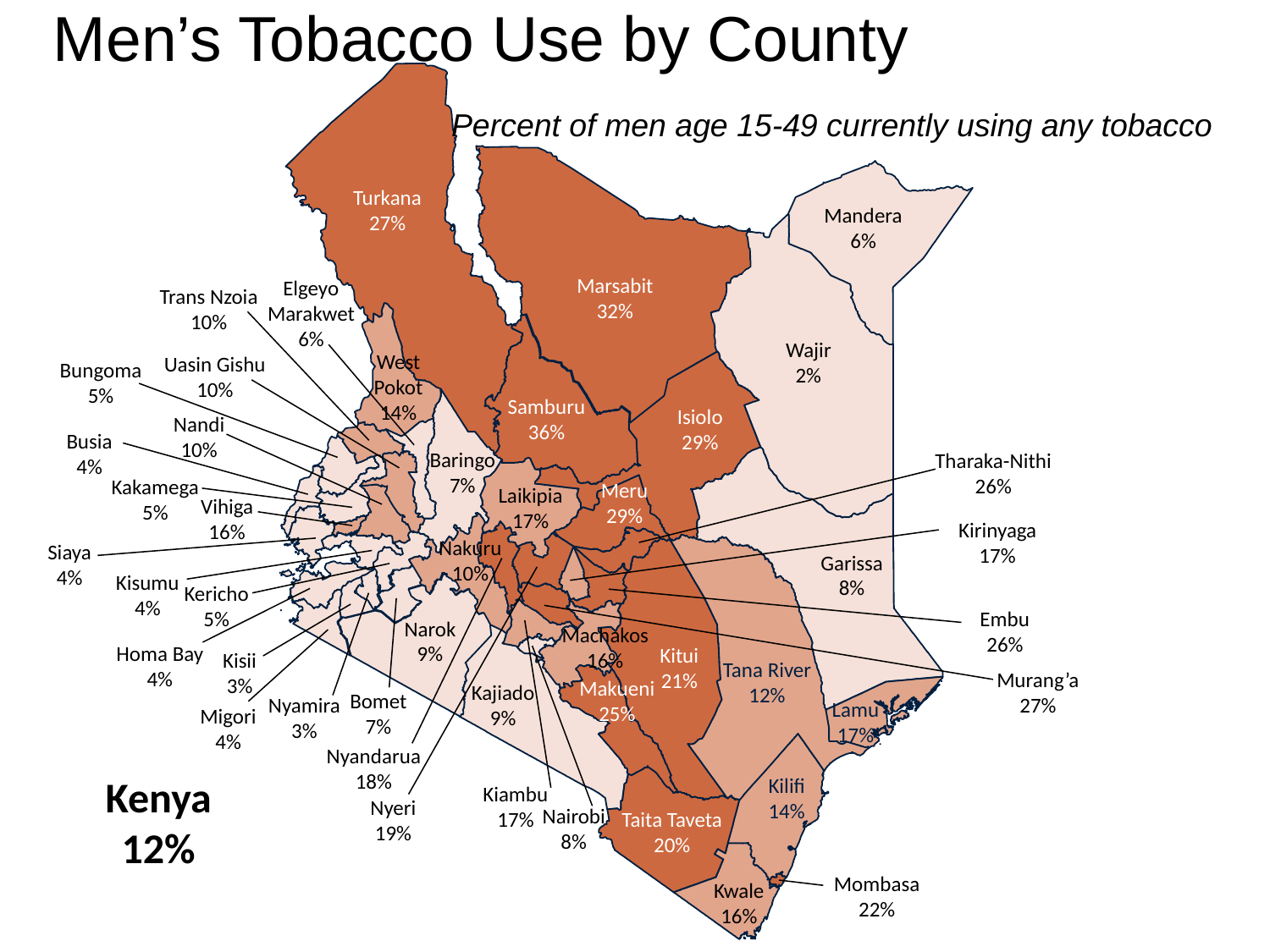

Men’s Tobacco Use by County

Percent of men age 15-49 currently using any tobacco

Turkana
27%
Mandera
6%

Marsabit
32%
Elgeyo Marakwet
6%
Trans Nzoia
10%

Wajir
2%
West Pokot
14%
Uasin Gishu
10%
Bungoma
5%

Samburu
36%

Isiolo
29%
Nandi
10%

Busia
4%

Baringo
7%
Tharaka-Nithi
26%

Kakamega
5%
Meru
29%

Laikipia
17%

Vihiga
16%

Kirinyaga
17%

Nakuru
10%

Siaya
4%

Garissa
8%

Kisumu
4%

Kericho
5%

Embu
26%

Narok
9%
Machakos
16%

Homa Bay
4%

Kitui
21%
Kisii
3%
Tana River
12%
Murang’a
27%

Makueni
25%
Kajiado
9%

Bomet
7%
Nyamira
3%
Lamu
17%
Migori
4%

Nyandarua
18%
Kenya
12%

Kilifi
14%
Kiambu
17%
Nyeri
19%

Nairobi
8%
Taita Taveta
20%

Mombasa
22%
Kwale
16%